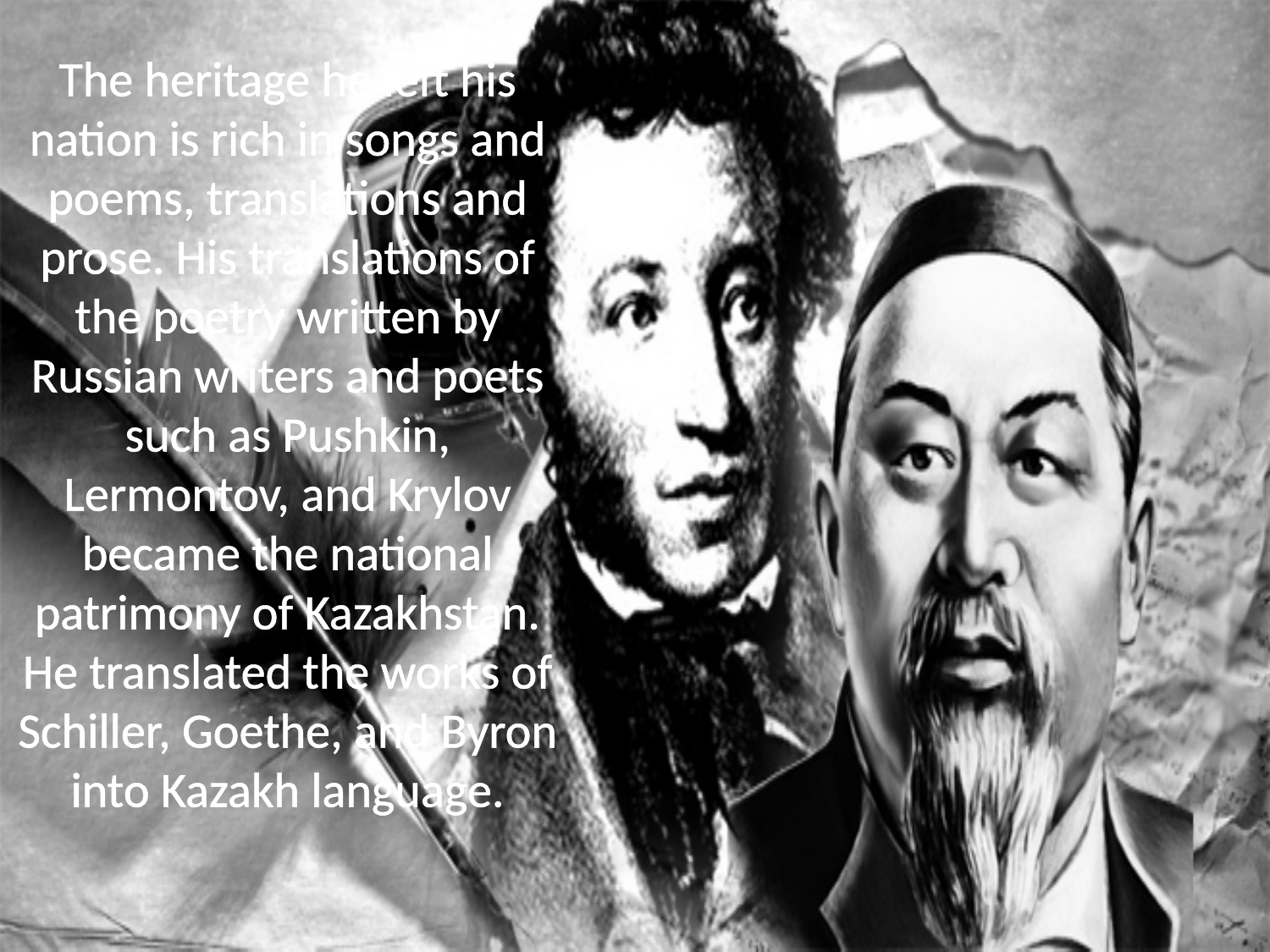

# The heritage he left his nation is rich in songs and poems, translations and prose. His translations of the poetry written by Russian writers and poets such as Pushkin, Lermontov, and Krylov became the national patrimony of Kazakhstan. He translated the works of Schiller, Goethe, and Byron into Kazakh language.